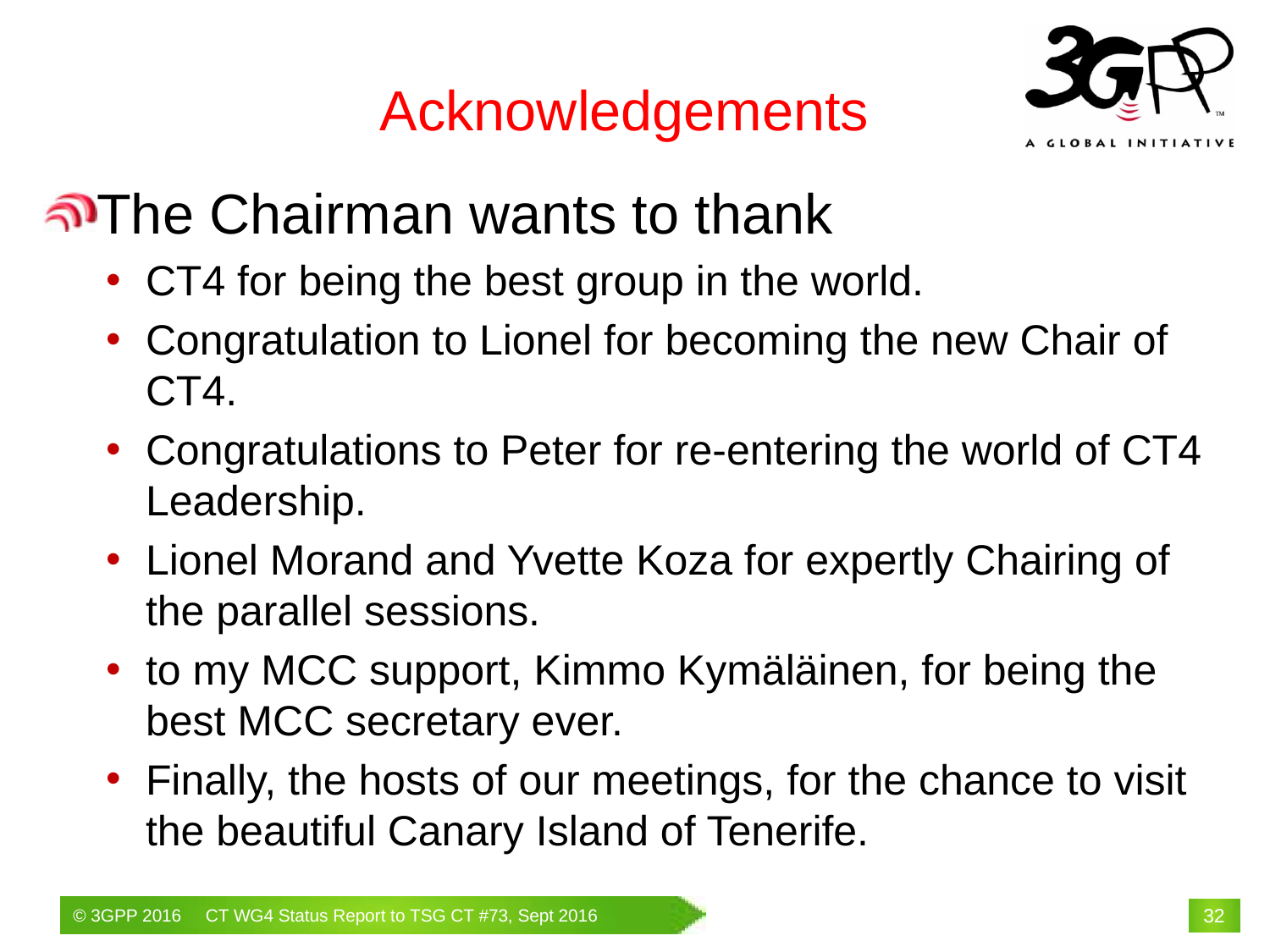

# Acknowledgements
The Chairman wants to thank
CT4 for being the best group in the world.
Congratulation to Lionel for becoming the new Chair of CT4.
Congratulations to Peter for re-entering the world of CT4 Leadership.
Lionel Morand and Yvette Koza for expertly Chairing of the parallel sessions.
to my MCC support, Kimmo Kymäläinen, for being the best MCC secretary ever.
Finally, the hosts of our meetings, for the chance to visit  the beautiful Canary Island of Tenerife.